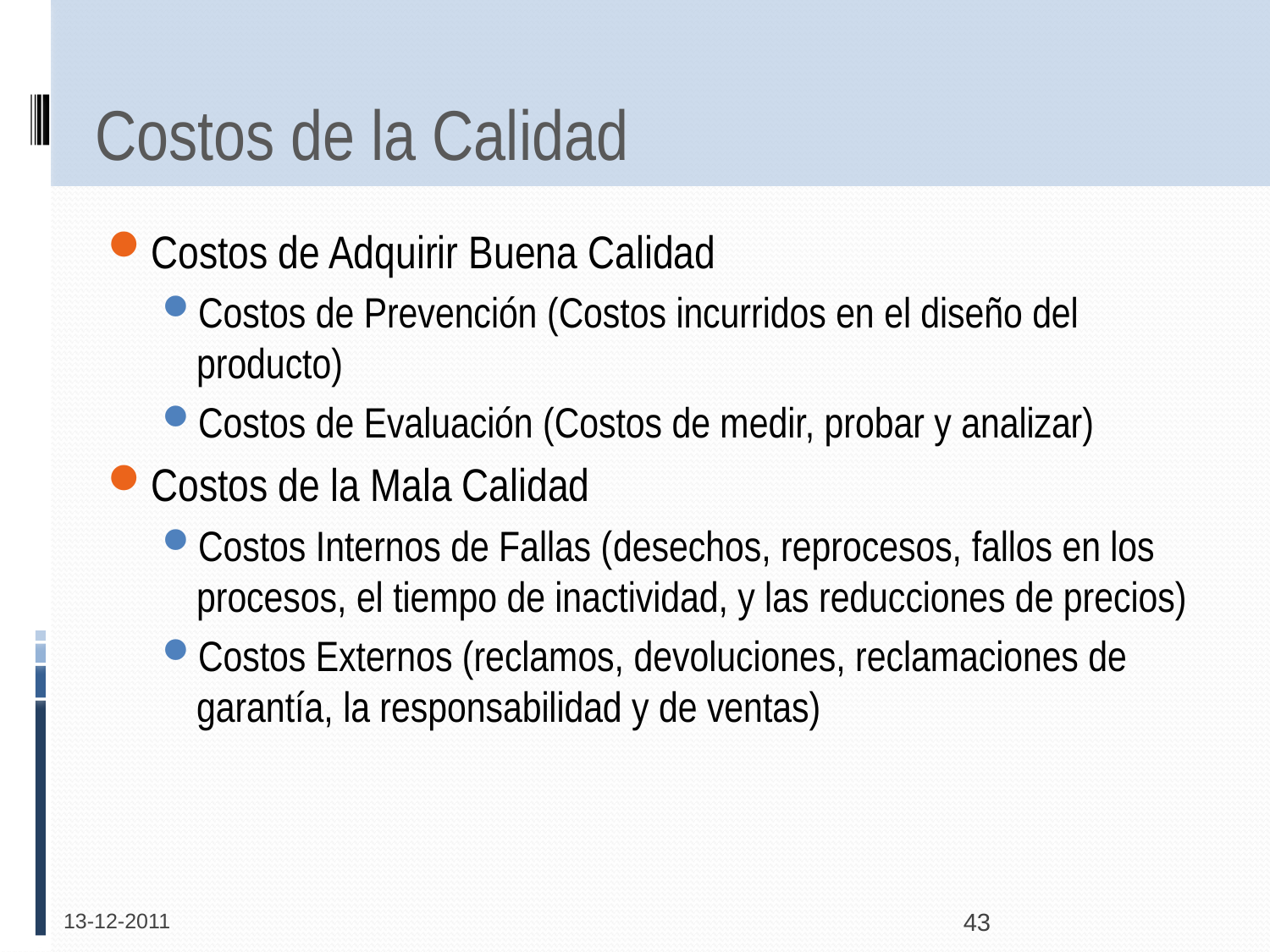

# Costos de la Calidad
Costos de Adquirir Buena Calidad
Costos de Prevención (Costos incurridos en el diseño del producto)
Costos de Evaluación (Costos de medir, probar y analizar)
Costos de la Mala Calidad
Costos Internos de Fallas (desechos, reprocesos, fallos en los procesos, el tiempo de inactividad, y las reducciones de precios)
Costos Externos (reclamos, devoluciones, reclamaciones de garantía, la responsabilidad y de ventas)
13-12-2011
43